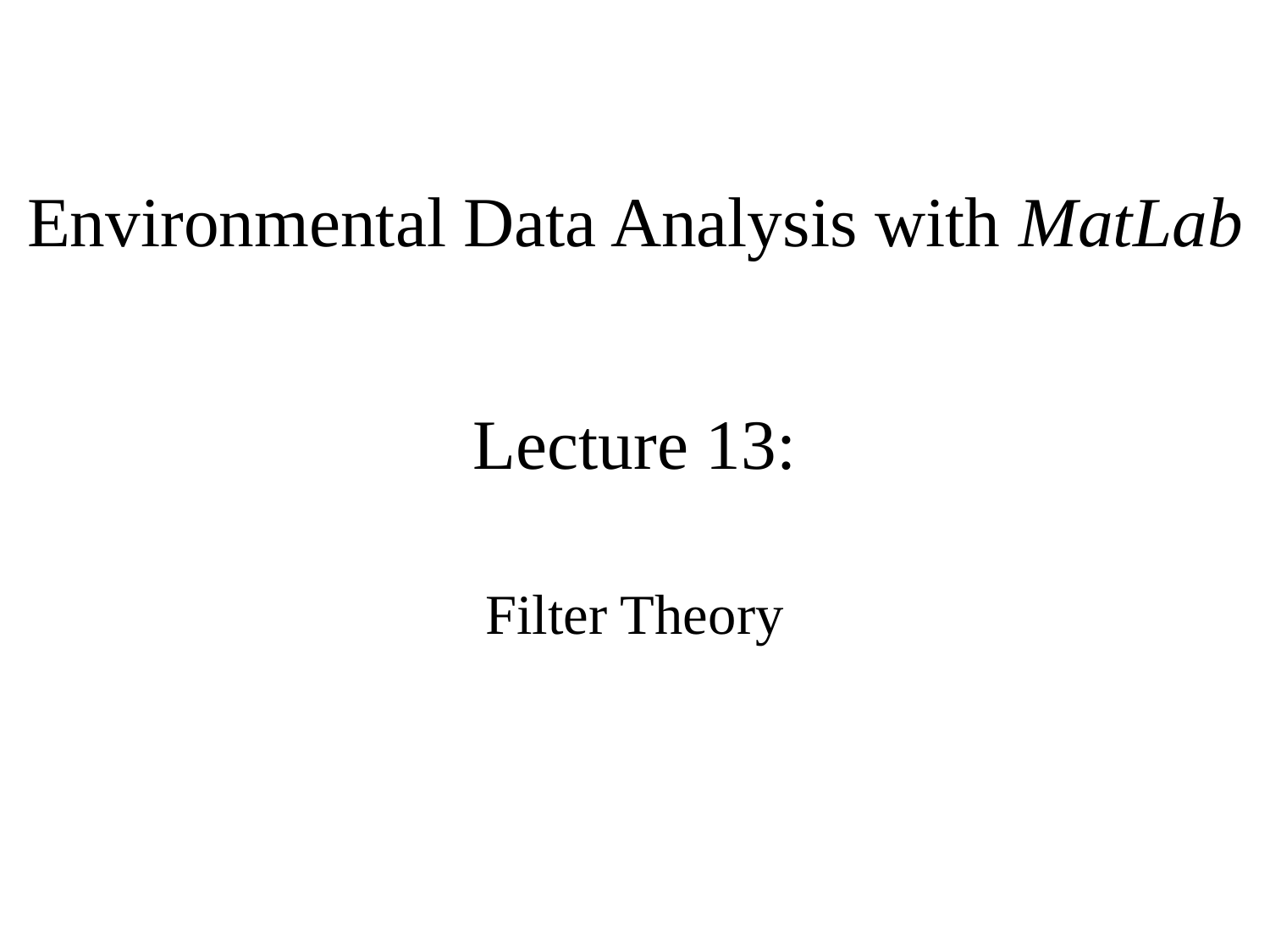

Environmental Data Analysis with MatLab
Lecture 13:

Filter Theory